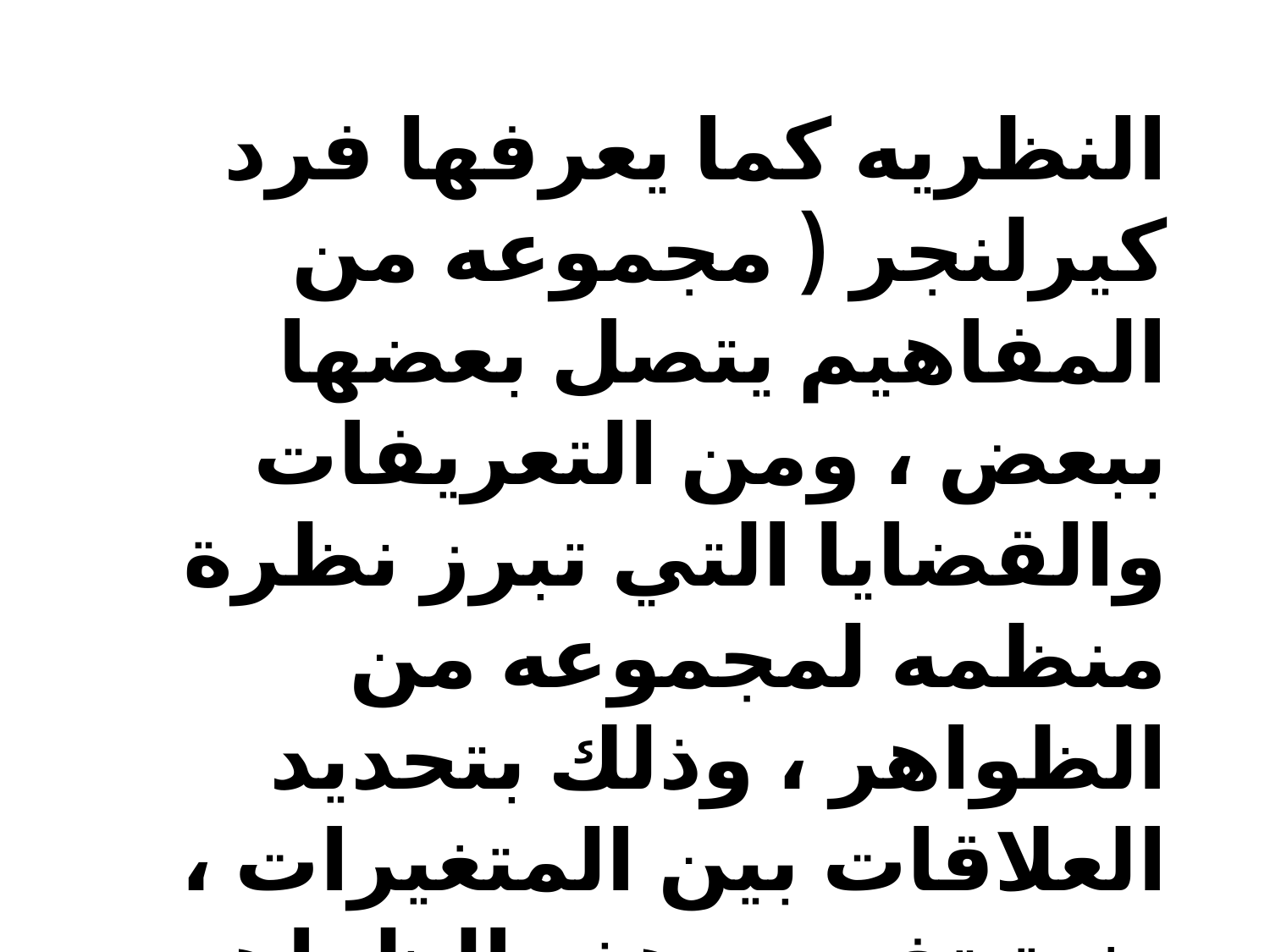

النظريه كما يعرفها فرد كيرلنجر ( مجموعه من المفاهيم يتصل بعضها ببعض ، ومن التعريفات والقضايا التي تبرز نظرة منظمه لمجموعه من الظواهر ، وذلك بتحديد العلاقات بين المتغيرات ، بغية تفسير هذه الظواهر والتنبؤ بها )